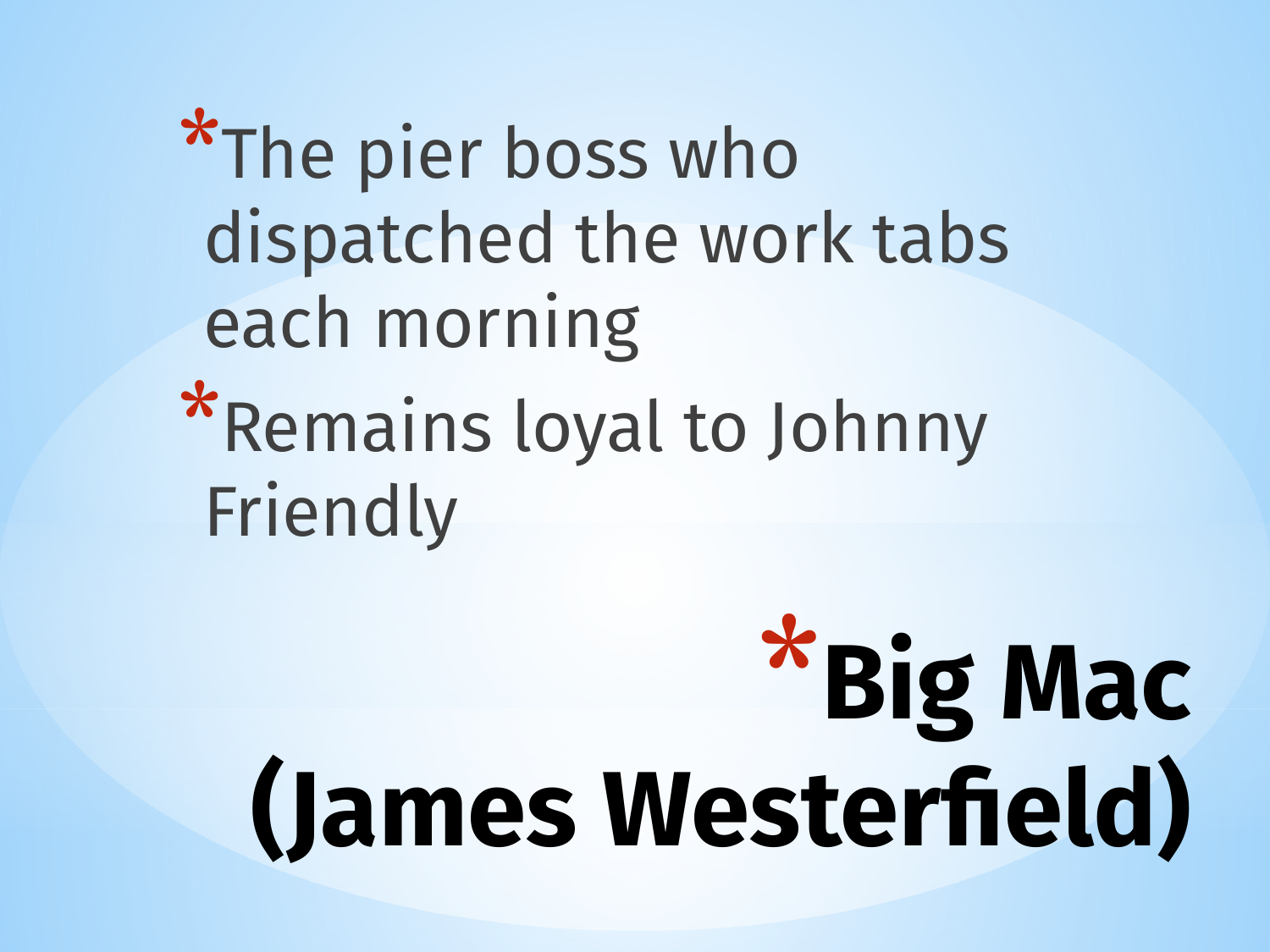

The pier boss who dispatched the work tabs each morning
Remains loyal to Johnny Friendly
# Big Mac (James Westerfield)